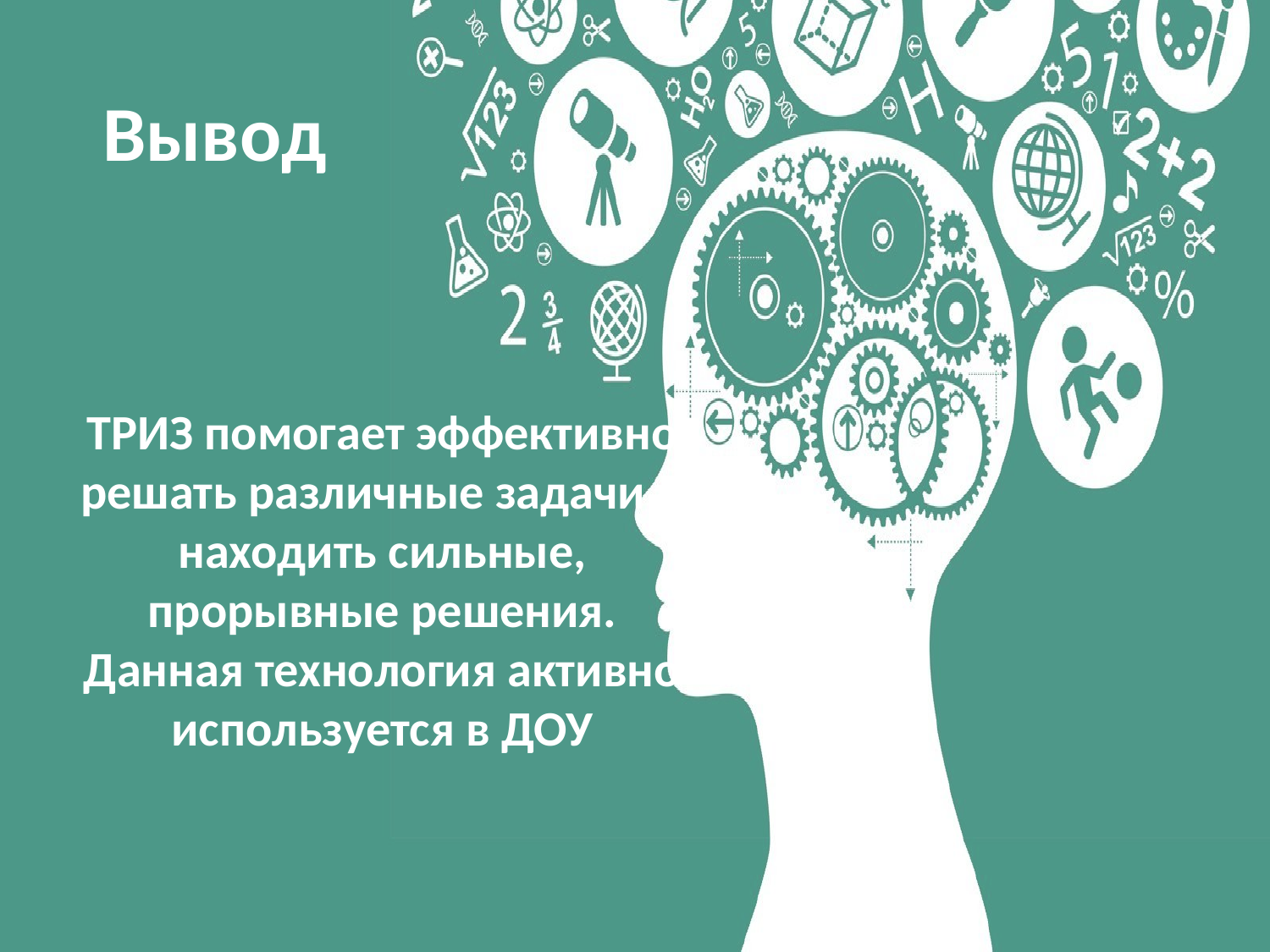

Вывод
ТРИЗ помогает эффективно решать различные задачи и находить сильные, прорывные решения.
Данная технология активно используется в ДОУ